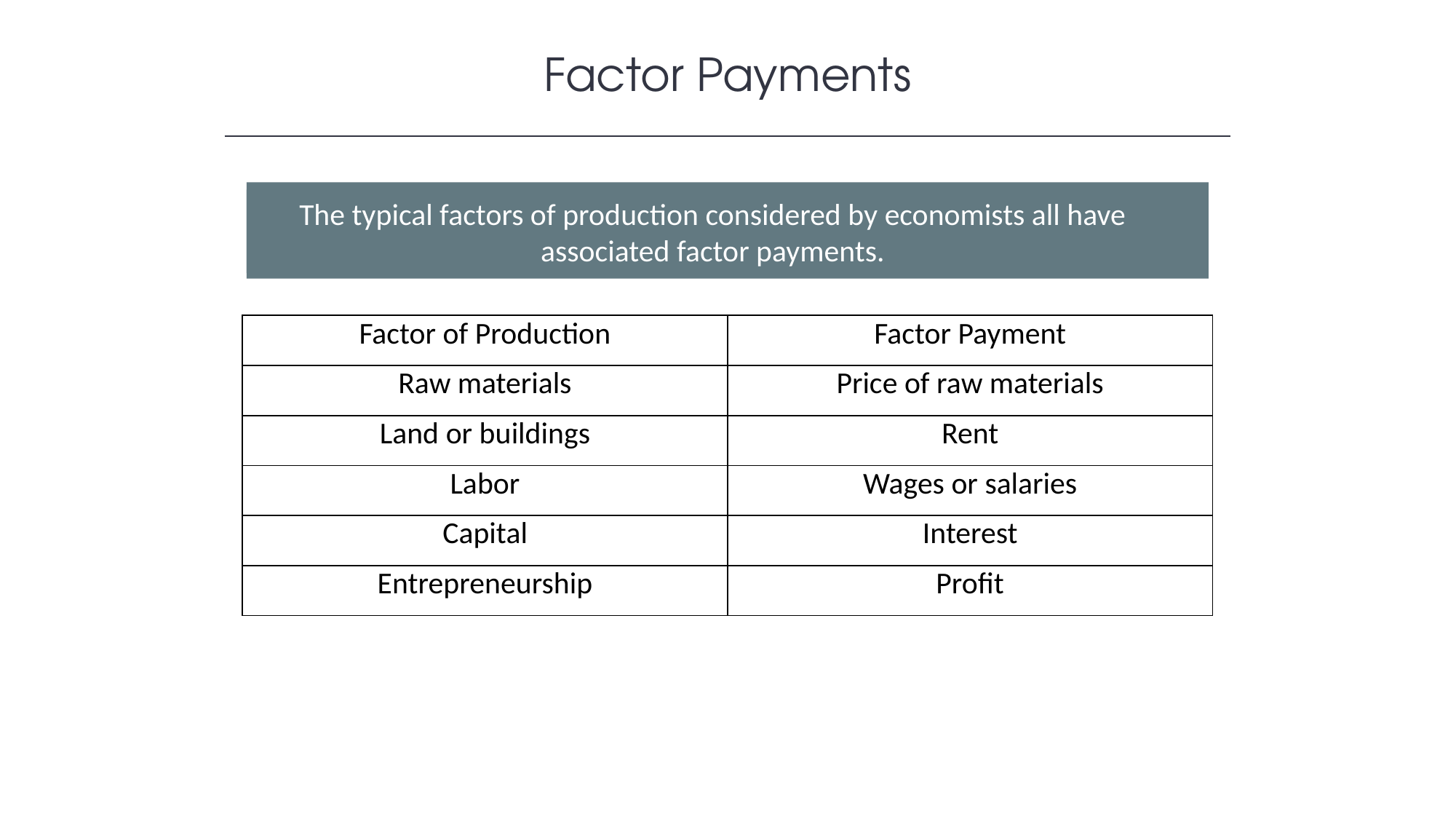

Factor Payments

The typical factors of production considered by economists all have associated factor payments.
| Factor of Production | Factor Payment |
| --- | --- |
| Raw materials | Price of raw materials |
| Land or buildings | Rent |
| Labor | Wages or salaries |
| Capital | Interest |
| Entrepreneurship | Profit |